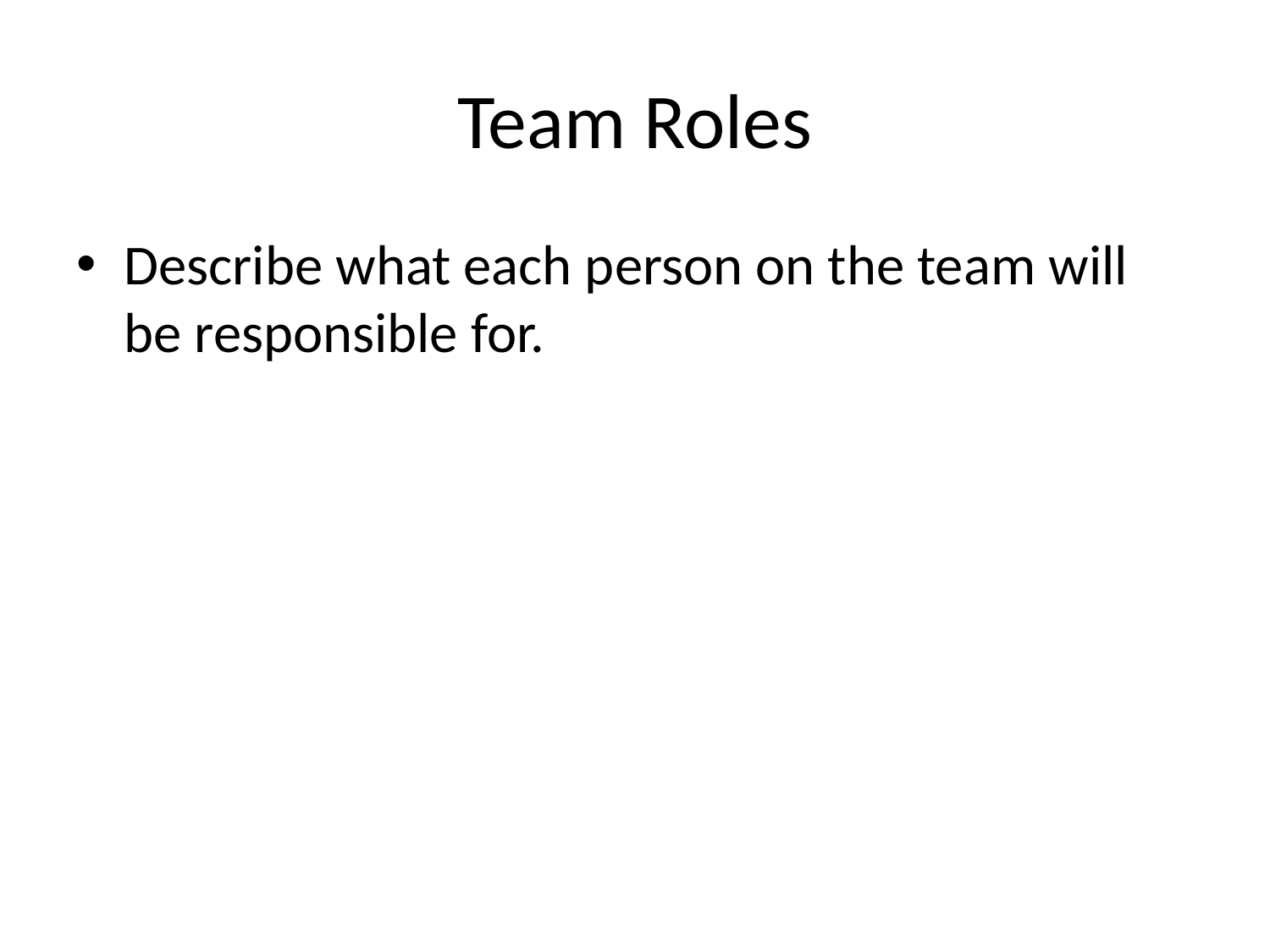

# Team Roles
Describe what each person on the team will be responsible for.